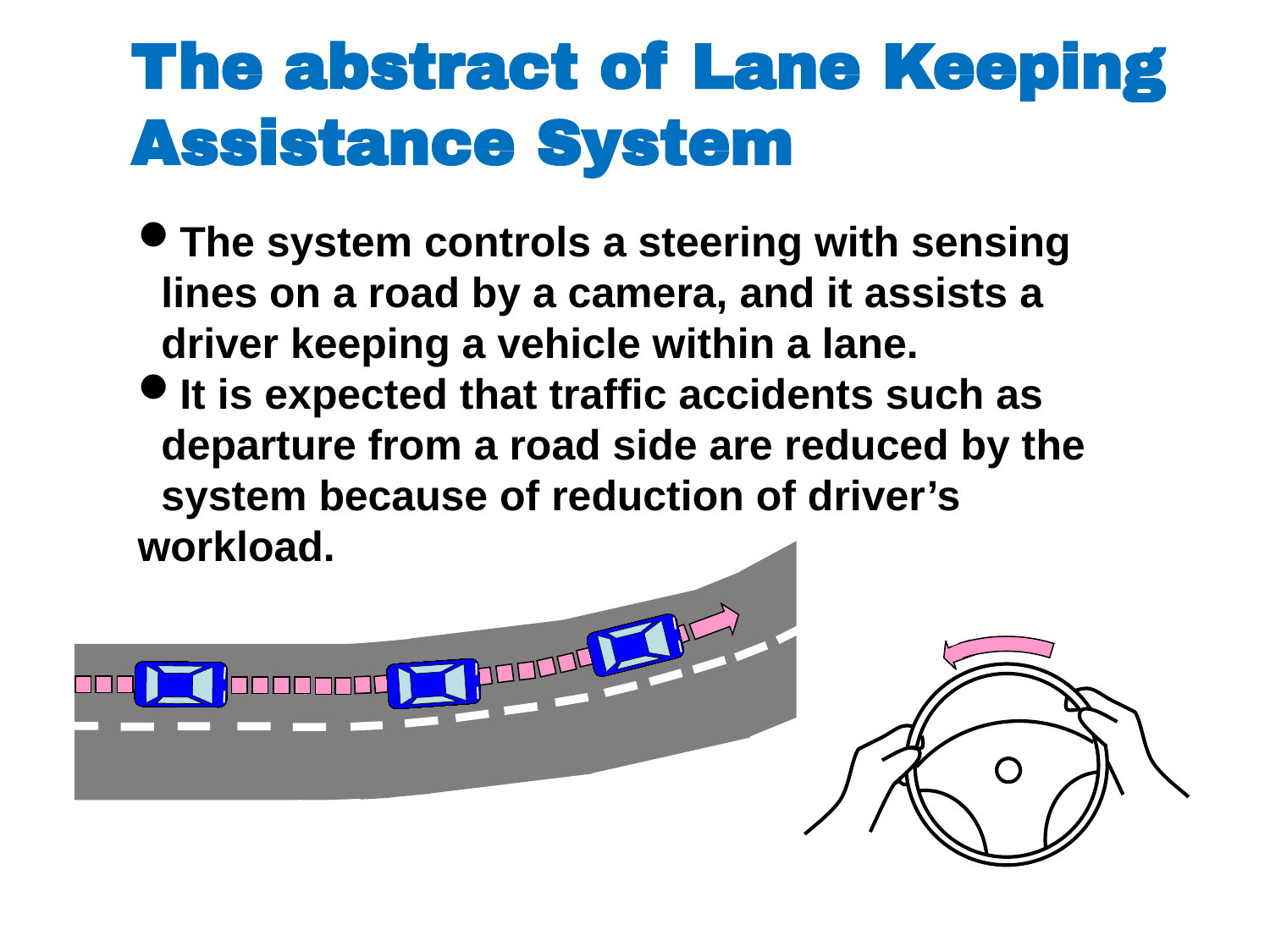

The abstract of Lane Keeping Assistance System
The system controls a steering with sensing
  lines on a road by a camera, and it assists a
  driver keeping a vehicle within a lane.
It is expected that traffic accidents such as
  departure from a road side are reduced by the
  system because of reduction of driver’s workload.